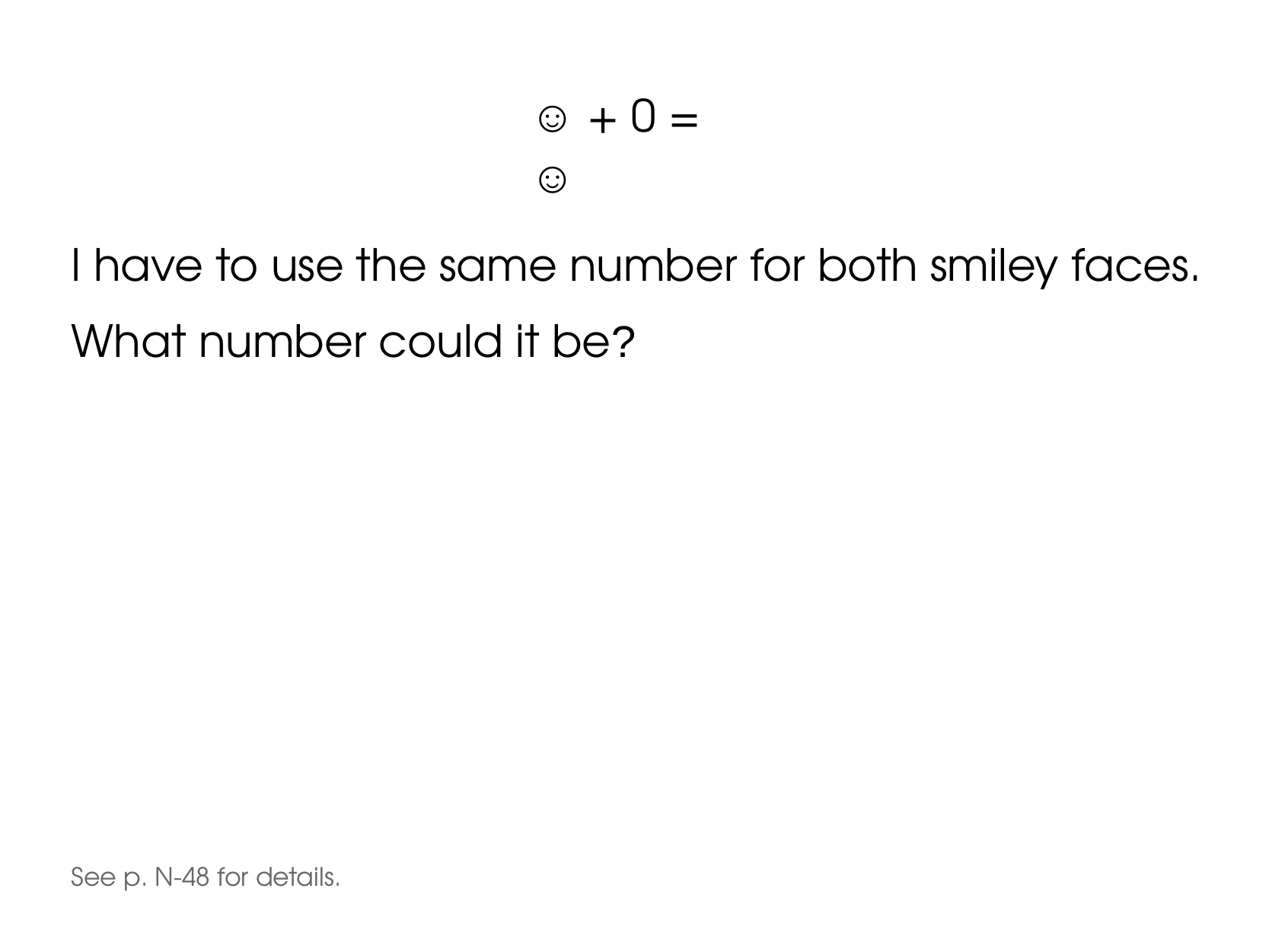

☺ + 0 = ☺
I have to use the same number for both smiley faces.
What number could it be?
See p. N-48 for details.